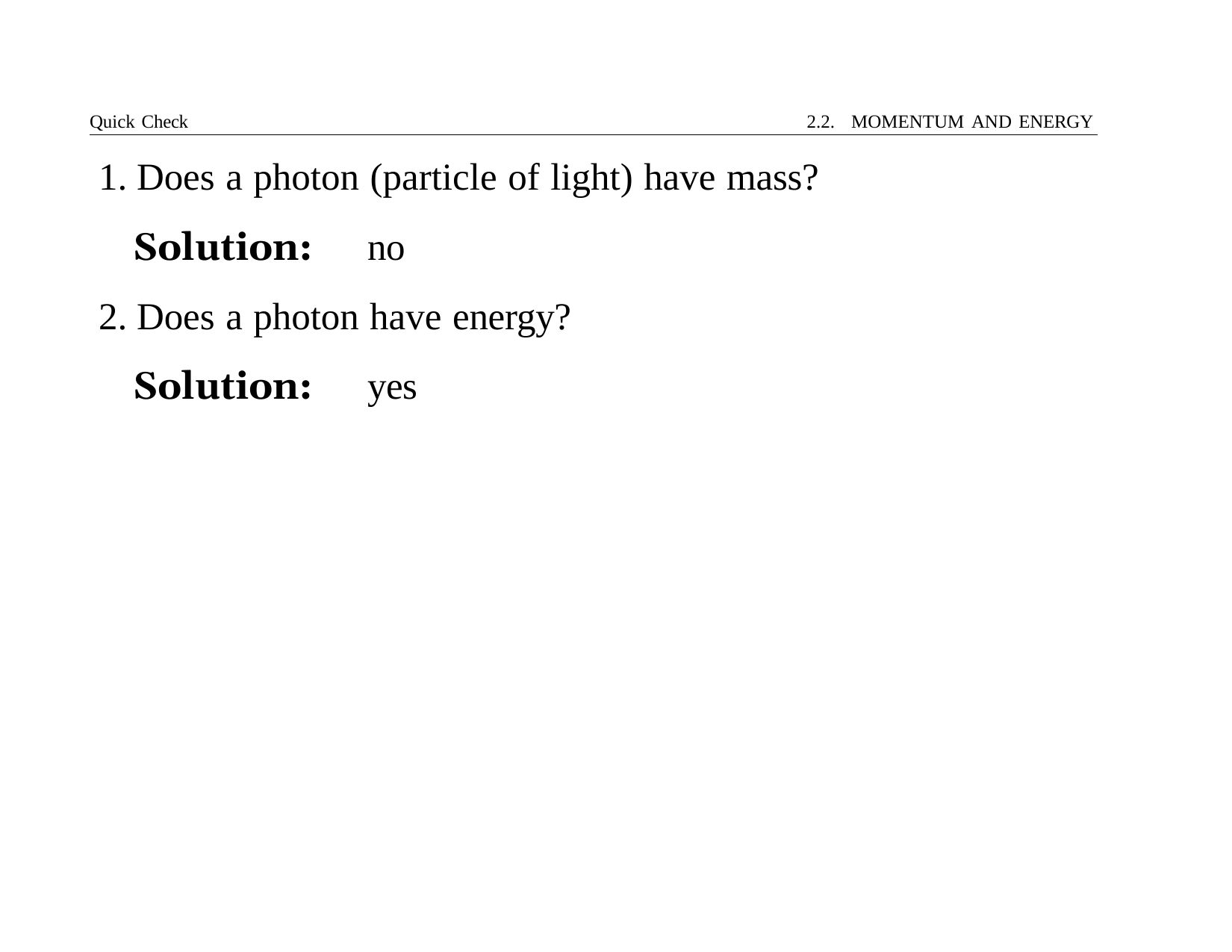

Quick Check	2.2.  MOMENTUM AND ENERGY

# 1. Does a photon (particle of light) have mass?
Solution:	no
2. Does a photon have energy?
Solution:	yes